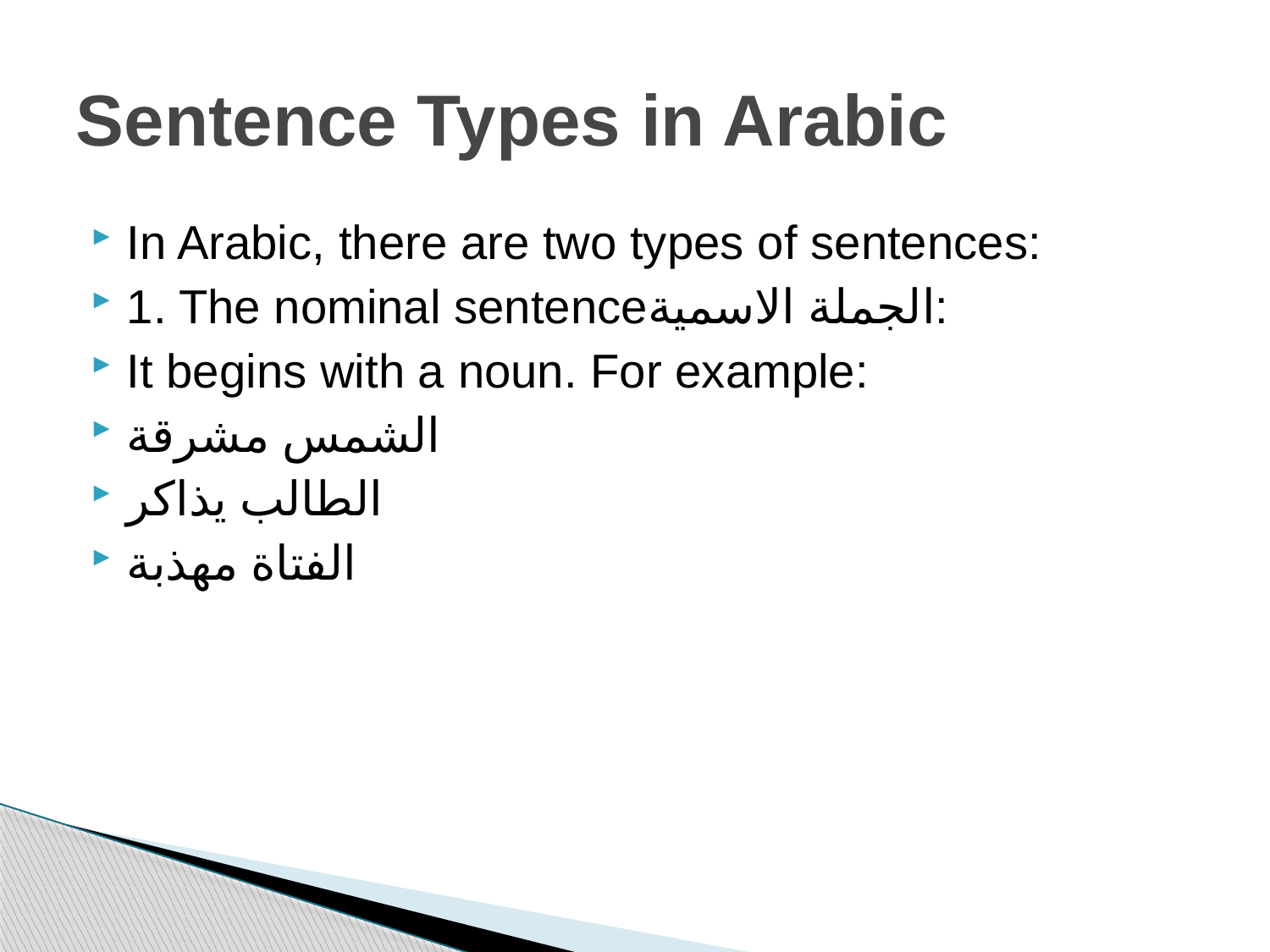

# Sentence Types in Arabic
In Arabic, there are two types of sentences:
1. The nominal sentenceالجملة الاسمية:
It begins with a noun. For example:
الشمس مشرقة
الطالب يذاكر
الفتاة مهذبة